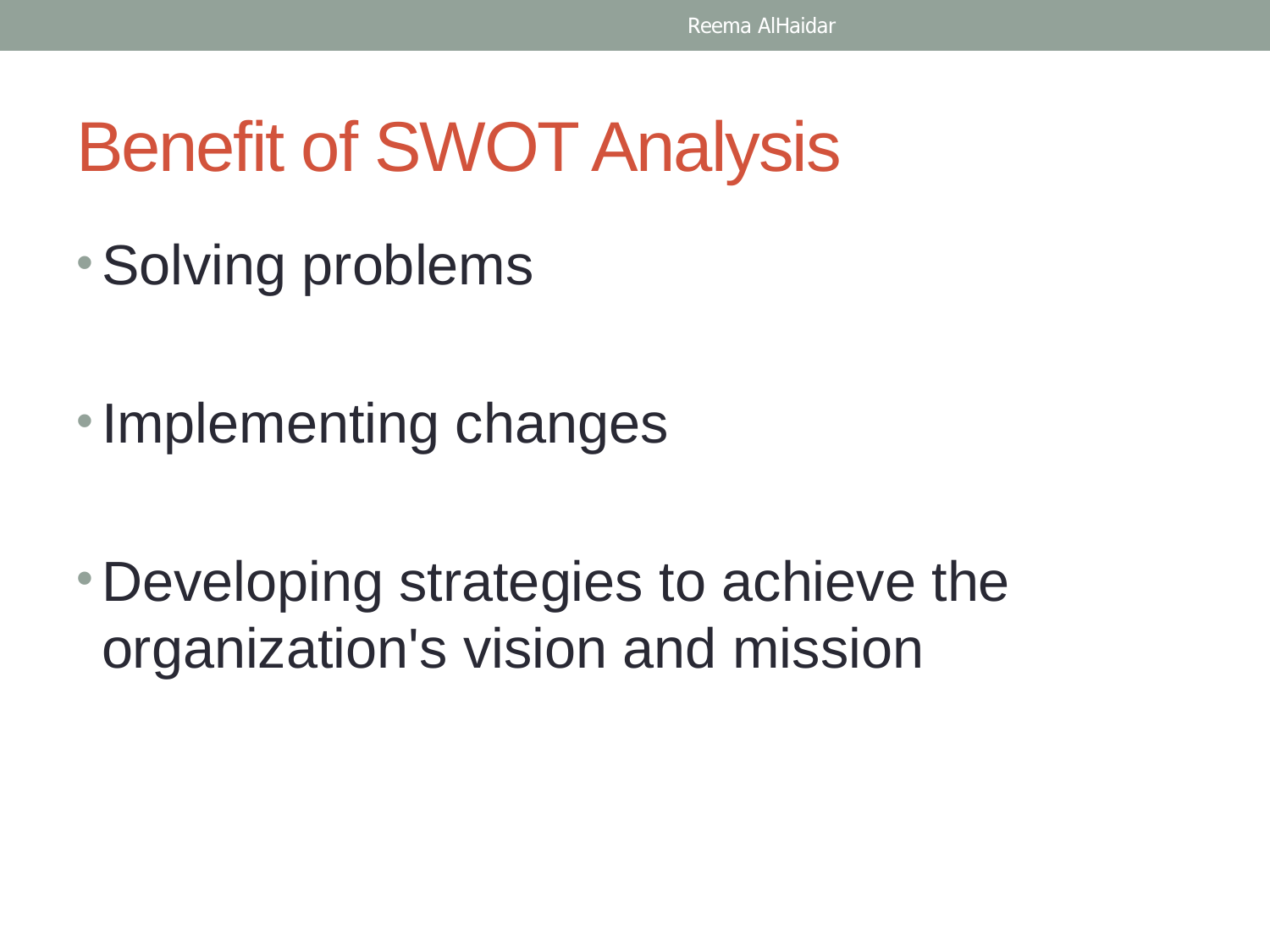

Reema AlHaidar
# Benefit of SWOT Analysis
Solving problems

Implementing changes

Developing strategies to achieve the organization's vision and mission